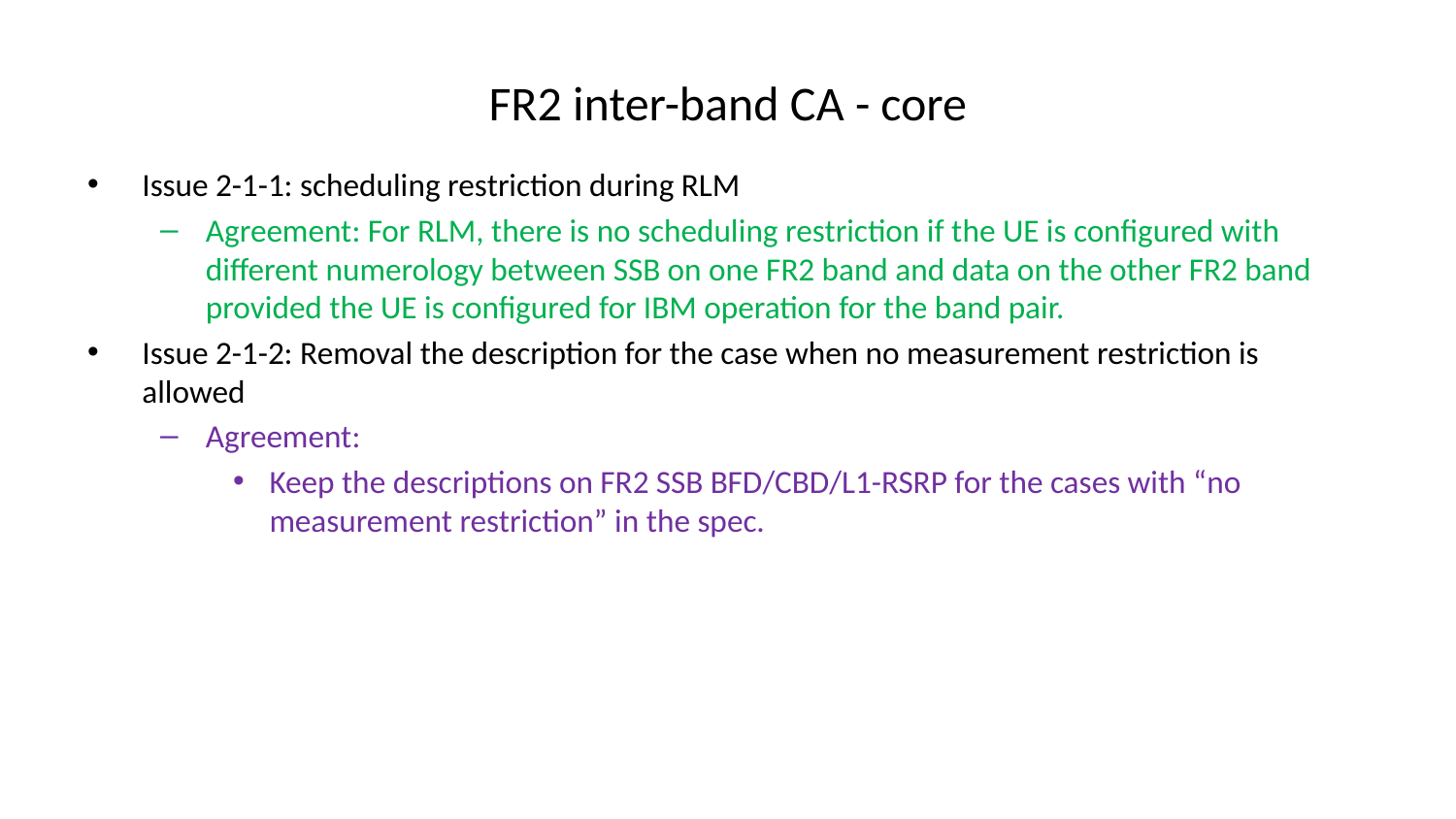

# FR2 inter-band CA - core
Issue 2-1-1: scheduling restriction during RLM
Agreement: For RLM, there is no scheduling restriction if the UE is configured with different numerology between SSB on one FR2 band and data on the other FR2 band provided the UE is configured for IBM operation for the band pair.
Issue 2-1-2: Removal the description for the case when no measurement restriction is allowed
Agreement:
Keep the descriptions on FR2 SSB BFD/CBD/L1-RSRP for the cases with “no measurement restriction” in the spec.